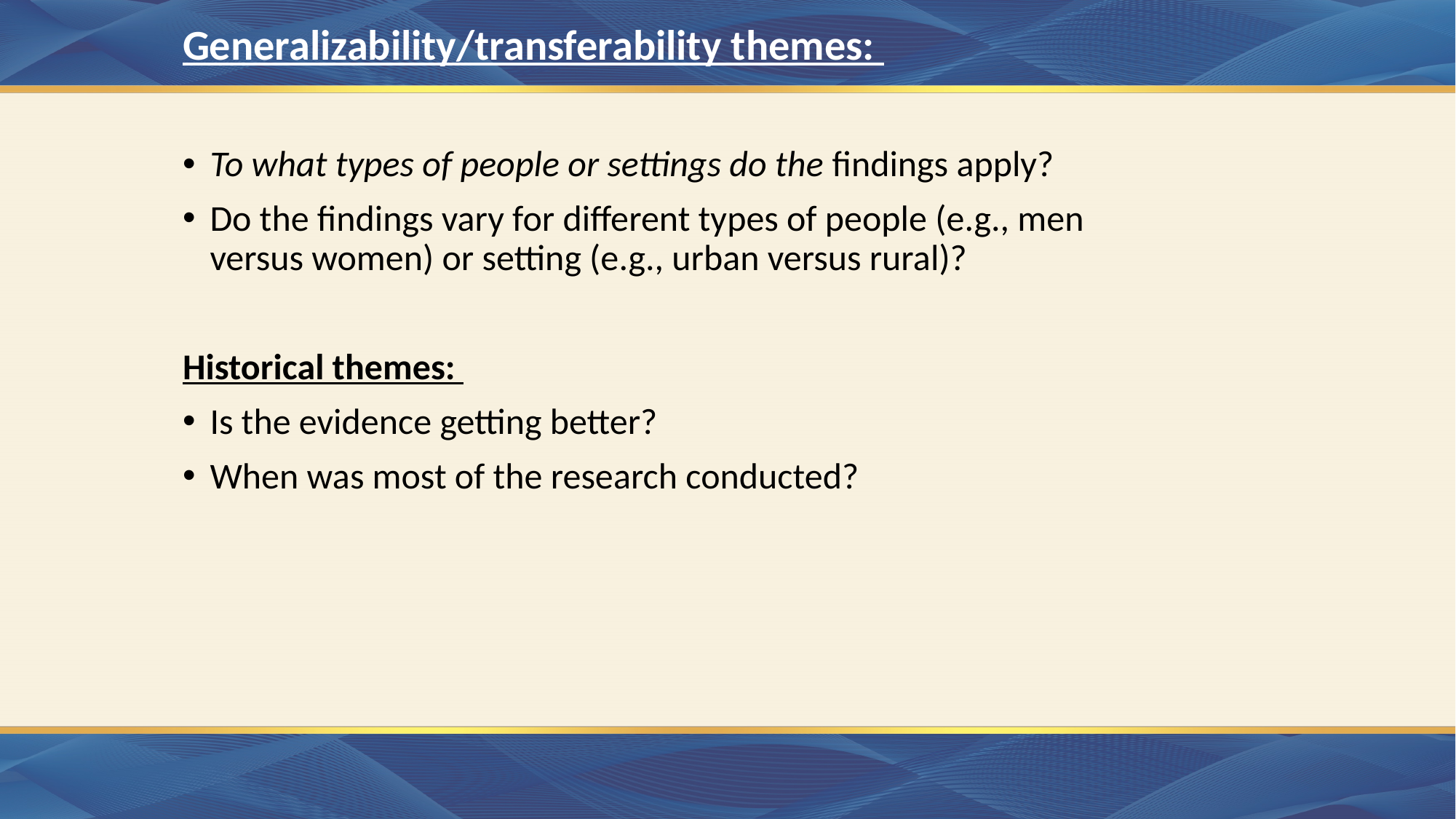

Generalizability/transferability themes:

To what types of people or settings do the findings apply?
Do the findings vary for different types of people (e.g., men versus women) or setting (e.g., urban versus rural)?

Historical themes:
Is the evidence getting better?
When was most of the research conducted?